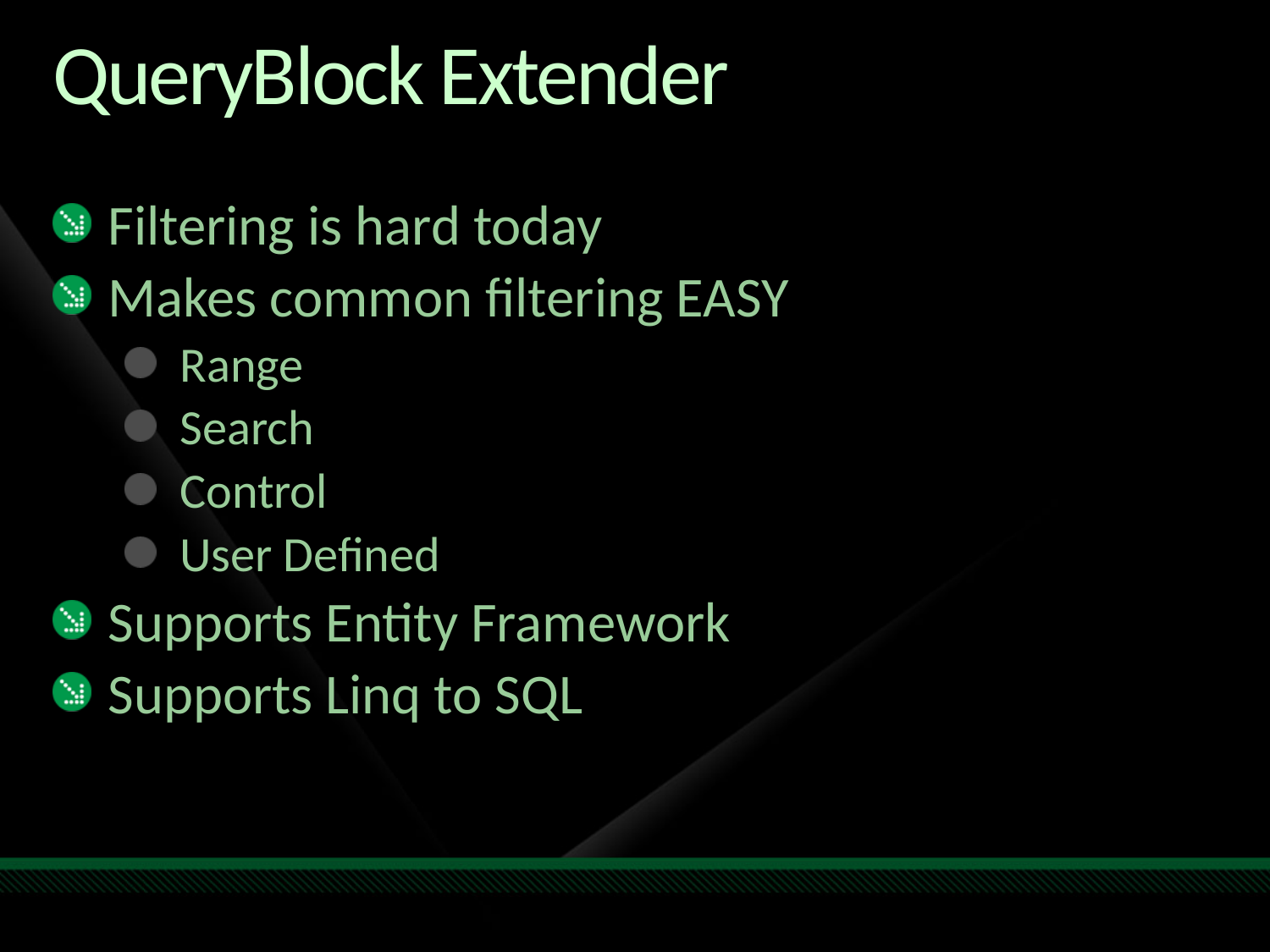

# QueryBlock Extender
Filtering is hard today
Makes common filtering EASY
Range
Search
Control
User Defined
Supports Entity Framework
Supports Linq to SQL